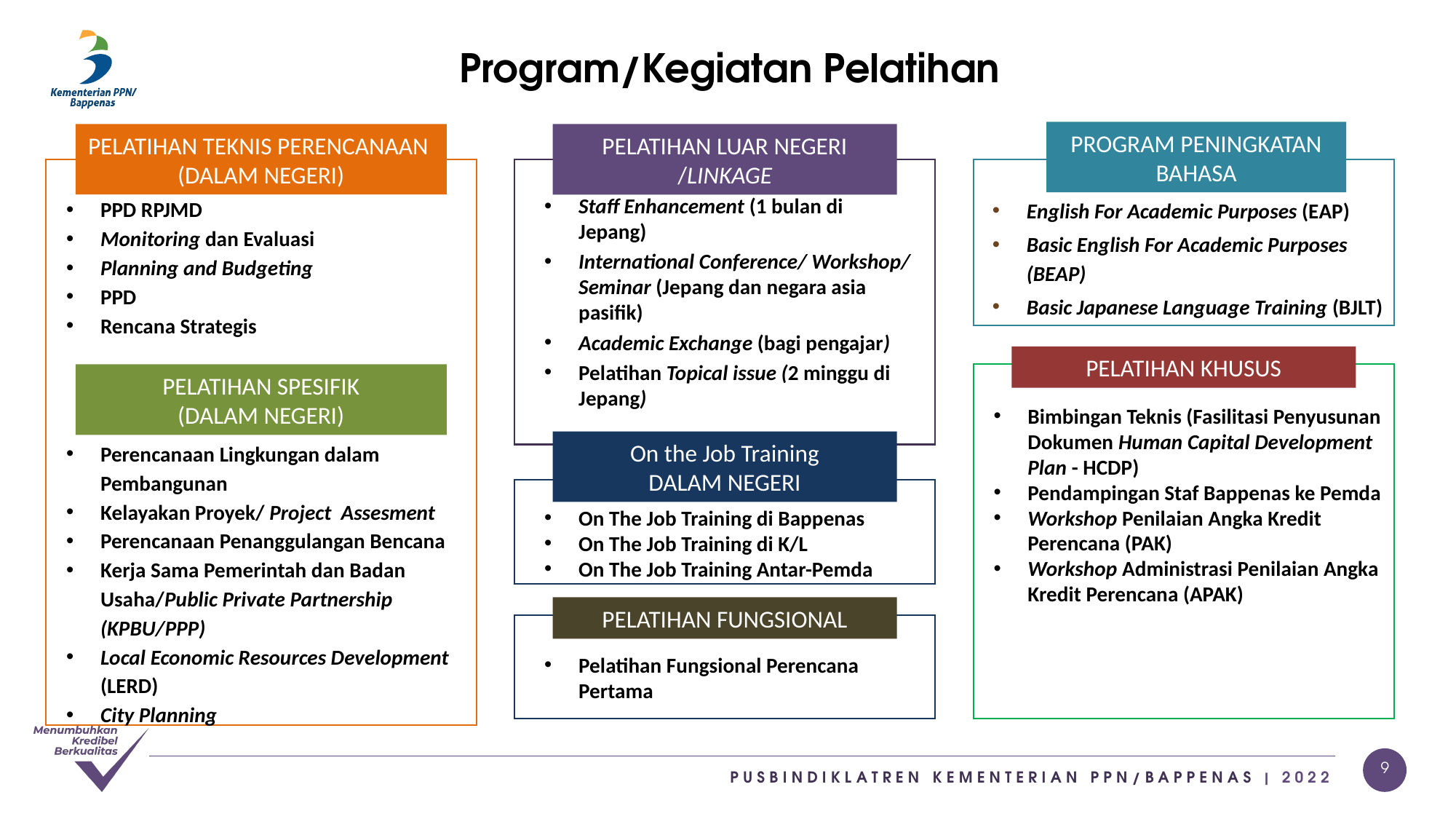

# Program/Kegiatan Pelatihan
PELATIHAN TEKNIS PERENCANAAN
(DALAM NEGERI)
PROGRAM PENINGKATAN BAHASA
PELATIHAN LUAR NEGERI
/LINKAGE

Staff Enhancement (1 bulan di Jepang)
International Conference/ Workshop/ Seminar (Jepang dan negara asia pasifik)
Academic Exchange (bagi pengajar)
Pelatihan Topical issue (2 minggu di Jepang)
PPD RPJMD
Monitoring dan Evaluasi
Planning and Budgeting
PPD
Rencana Strategis

Perencanaan Lingkungan dalam Pembangunan
Kelayakan Proyek/ Project  Assesment
Perencanaan Penanggulangan Bencana
Kerja Sama Pemerintah dan Badan Usaha/Public Private Partnership (KPBU/PPP)
Local Economic Resources Development (LERD)
City Planning
English For Academic Purposes (EAP)
Basic English For Academic Purposes (BEAP)
Basic Japanese Language Training (BJLT)
PELATIHAN KHUSUS

Bimbingan Teknis (Fasilitasi Penyusunan Dokumen Human Capital Development Plan - HCDP)
Pendampingan Staf Bappenas ke Pemda
Workshop Penilaian Angka Kredit Perencana (PAK)
Workshop Administrasi Penilaian Angka Kredit Perencana (APAK)

On the Job Training
DALAM NEGERI

On The Job Training di Bappenas
On The Job Training di K/L
On The Job Training Antar-Pemda
Pelatihan Fungsional Perencana Pertama
PELATIHAN SPESIFIK
(DALAM NEGERI)
PELATIHAN FUNGSIONAL

9